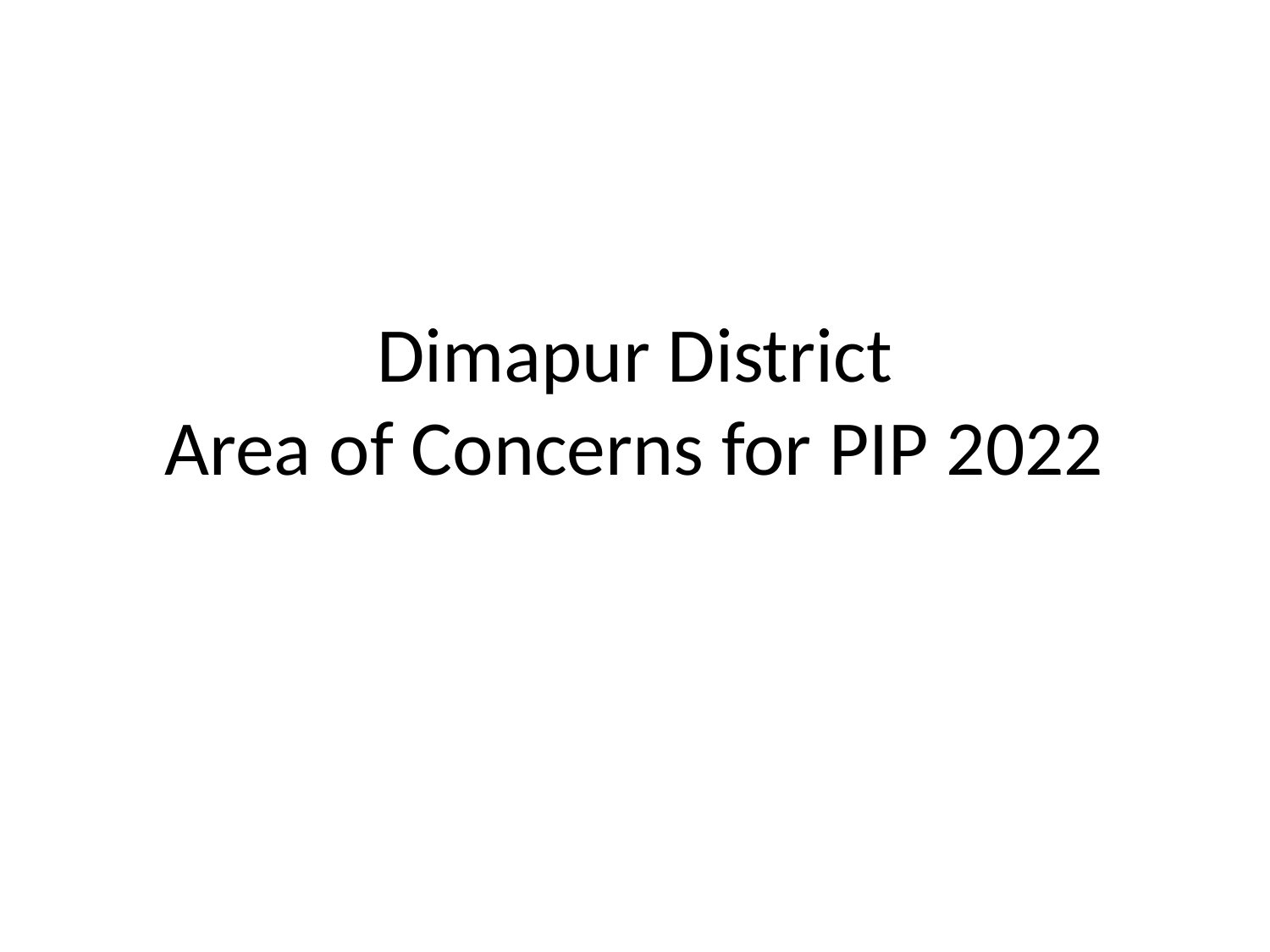

# Dimapur District Area of Concerns for PIP 2022